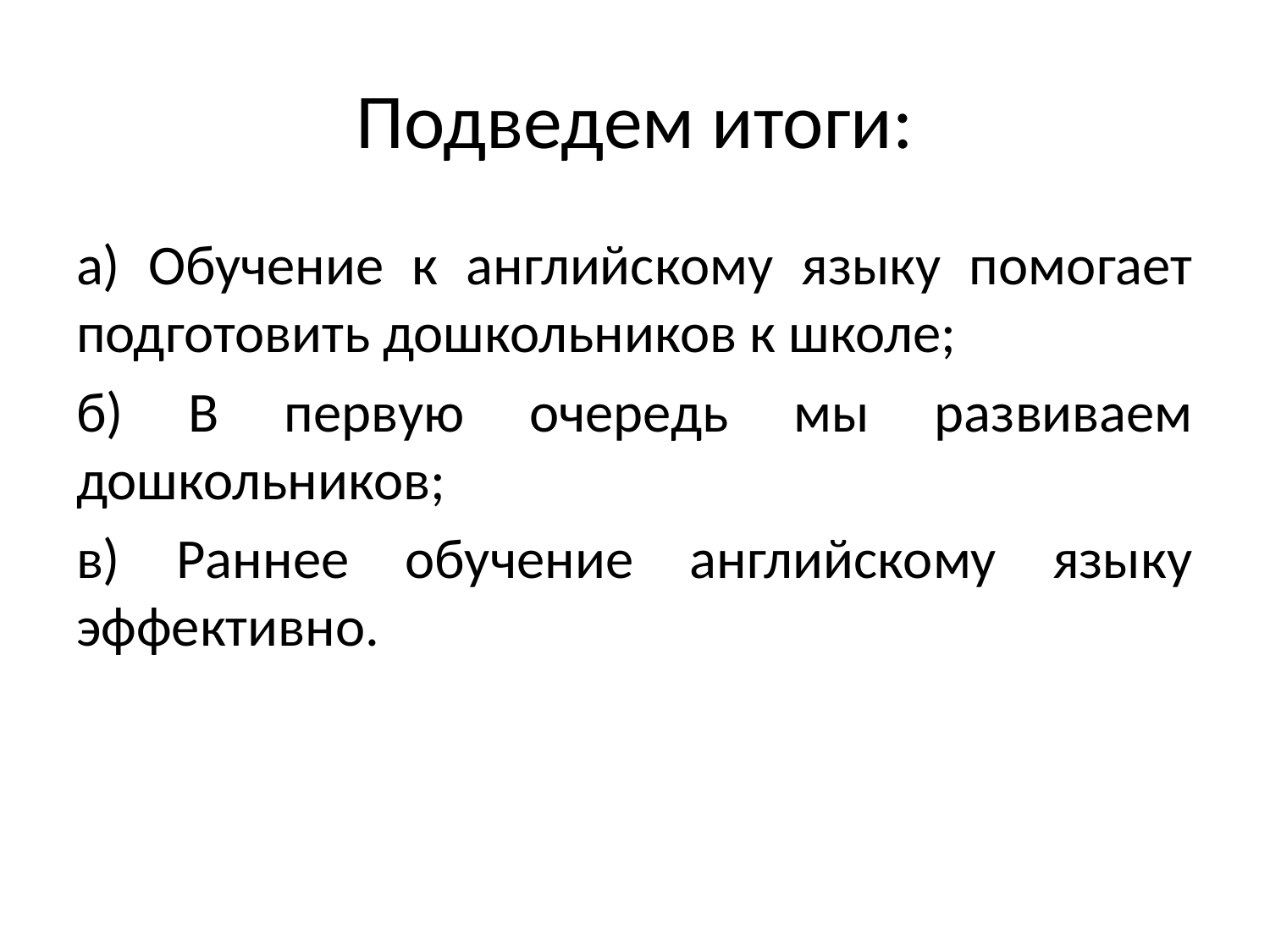

# Подведем итоги:
а) Обучение к английскому языку помогает подготовить дошкольников к школе;
б) В первую очередь мы развиваем дошкольников;
в) Раннее обучение английскому языку эффективно.